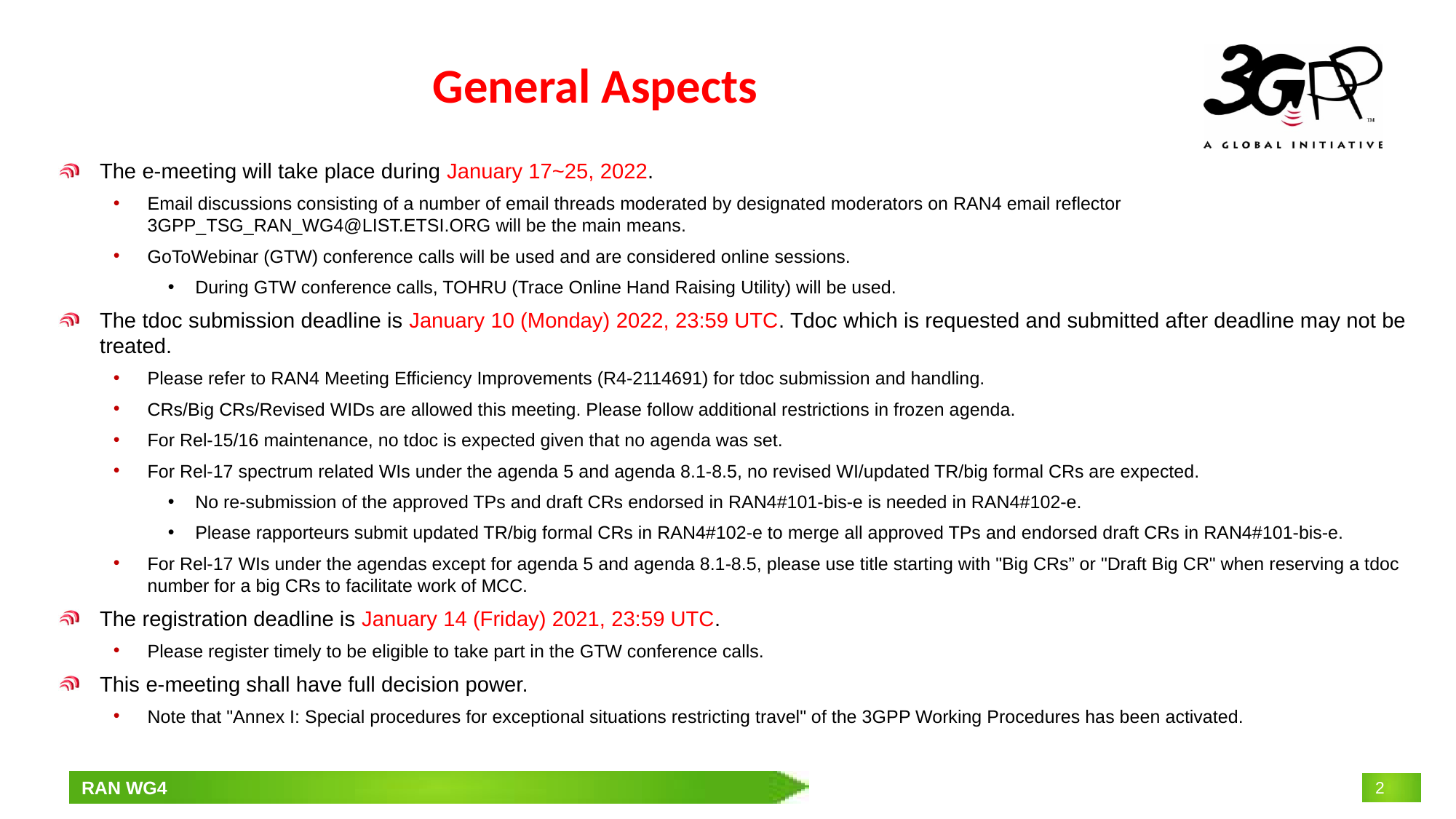

# General Aspects
The e-meeting will take place during January 17~25, 2022.
Email discussions consisting of a number of email threads moderated by designated moderators on RAN4 email reflector 3GPP_TSG_RAN_WG4@LIST.ETSI.ORG will be the main means.
GoToWebinar (GTW) conference calls will be used and are considered online sessions.
During GTW conference calls, TOHRU (Trace Online Hand Raising Utility) will be used.
The tdoc submission deadline is January 10 (Monday) 2022, 23:59 UTC. Tdoc which is requested and submitted after deadline may not be treated.
Please refer to RAN4 Meeting Efficiency Improvements (R4-2114691) for tdoc submission and handling.
CRs/Big CRs/Revised WIDs are allowed this meeting. Please follow additional restrictions in frozen agenda.
For Rel-15/16 maintenance, no tdoc is expected given that no agenda was set.
For Rel-17 spectrum related WIs under the agenda 5 and agenda 8.1-8.5, no revised WI/updated TR/big formal CRs are expected.
No re-submission of the approved TPs and draft CRs endorsed in RAN4#101-bis-e is needed in RAN4#102-e.
Please rapporteurs submit updated TR/big formal CRs in RAN4#102-e to merge all approved TPs and endorsed draft CRs in RAN4#101-bis-e.
For Rel-17 WIs under the agendas except for agenda 5 and agenda 8.1-8.5, please use title starting with "Big CRs” or "Draft Big CR" when reserving a tdoc number for a big CRs to facilitate work of MCC.
The registration deadline is January 14 (Friday) 2021, 23:59 UTC.
Please register timely to be eligible to take part in the GTW conference calls.
This e-meeting shall have full decision power.
Note that "Annex I: Special procedures for exceptional situations restricting travel" of the 3GPP Working Procedures has been activated.